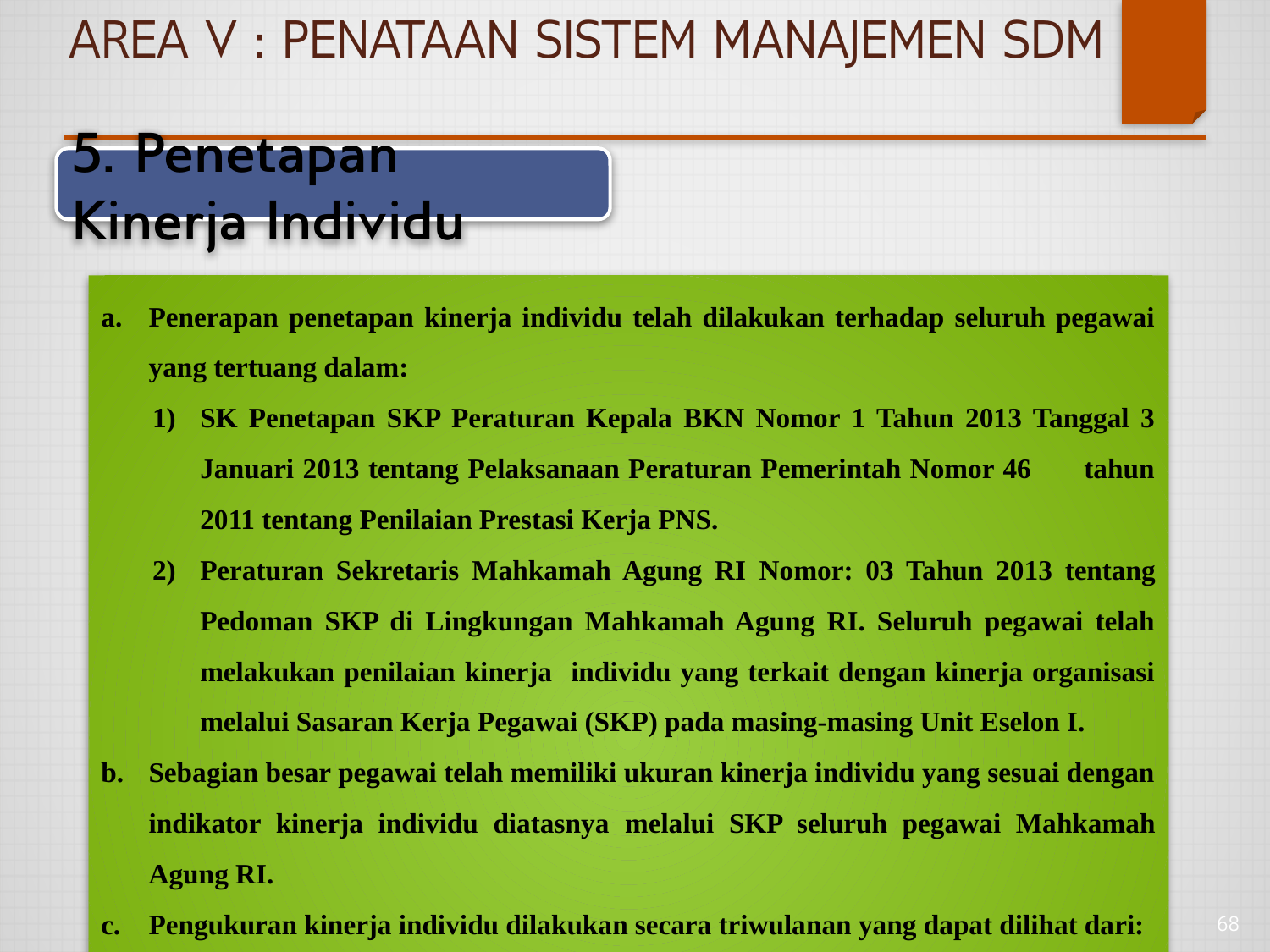

# AREA V : PENATAAN SISTEM MANAJEMEN SDM
5. Penetapan Kinerja Individu
Penerapan penetapan kinerja individu telah dilakukan terhadap seluruh pegawai yang tertuang dalam:
SK Penetapan SKP Peraturan Kepala BKN Nomor 1 Tahun 2013 Tanggal 3 Januari 2013 tentang Pelaksanaan Peraturan Pemerintah Nomor 46      tahun 2011 tentang Penilaian Prestasi Kerja PNS.
Peraturan Sekretaris Mahkamah Agung RI Nomor: 03 Tahun 2013 tentang Pedoman SKP di Lingkungan Mahkamah Agung RI. Seluruh pegawai telah melakukan penilaian kinerja  individu yang terkait dengan kinerja organisasi melalui Sasaran Kerja Pegawai (SKP) pada masing-masing Unit Eselon I.
Sebagian besar pegawai telah memiliki ukuran kinerja individu yang sesuai dengan indikator kinerja individu diatasnya melalui SKP seluruh pegawai Mahkamah Agung RI.
Pengukuran kinerja individu dilakukan secara triwulanan yang dapat dilihat dari:
Surat Sekretaris Mahkamah Agung RI Nomor: 30A/SEK/KU.01/1/2014 tanggal 22 Januari 2014 tentang Penyusunan Laporan Evaluasi Sasaran Kerja Pegawai.
Penilaian Capaian Sasaran kerja PNS (Triwulan 2014 an Dirjen Badilag ke Sekretaris Dirjen Badilag).
68